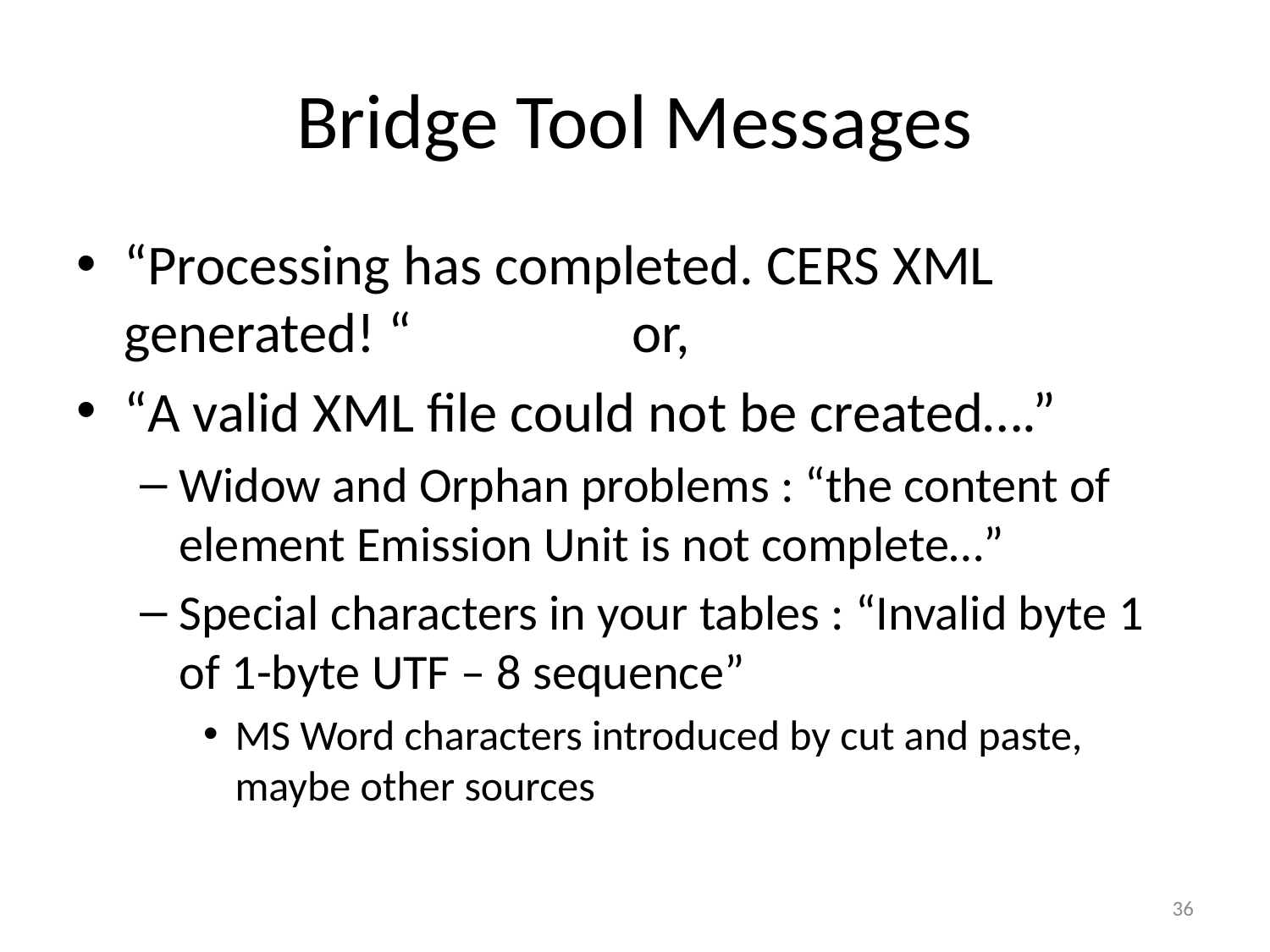

# Bridge Tool Messages
“Processing has completed. CERS XML generated! “ 		or,
“A valid XML file could not be created….”
Widow and Orphan problems : “the content of element Emission Unit is not complete…”
Special characters in your tables : “Invalid byte 1 of 1-byte UTF – 8 sequence”
MS Word characters introduced by cut and paste, maybe other sources
36